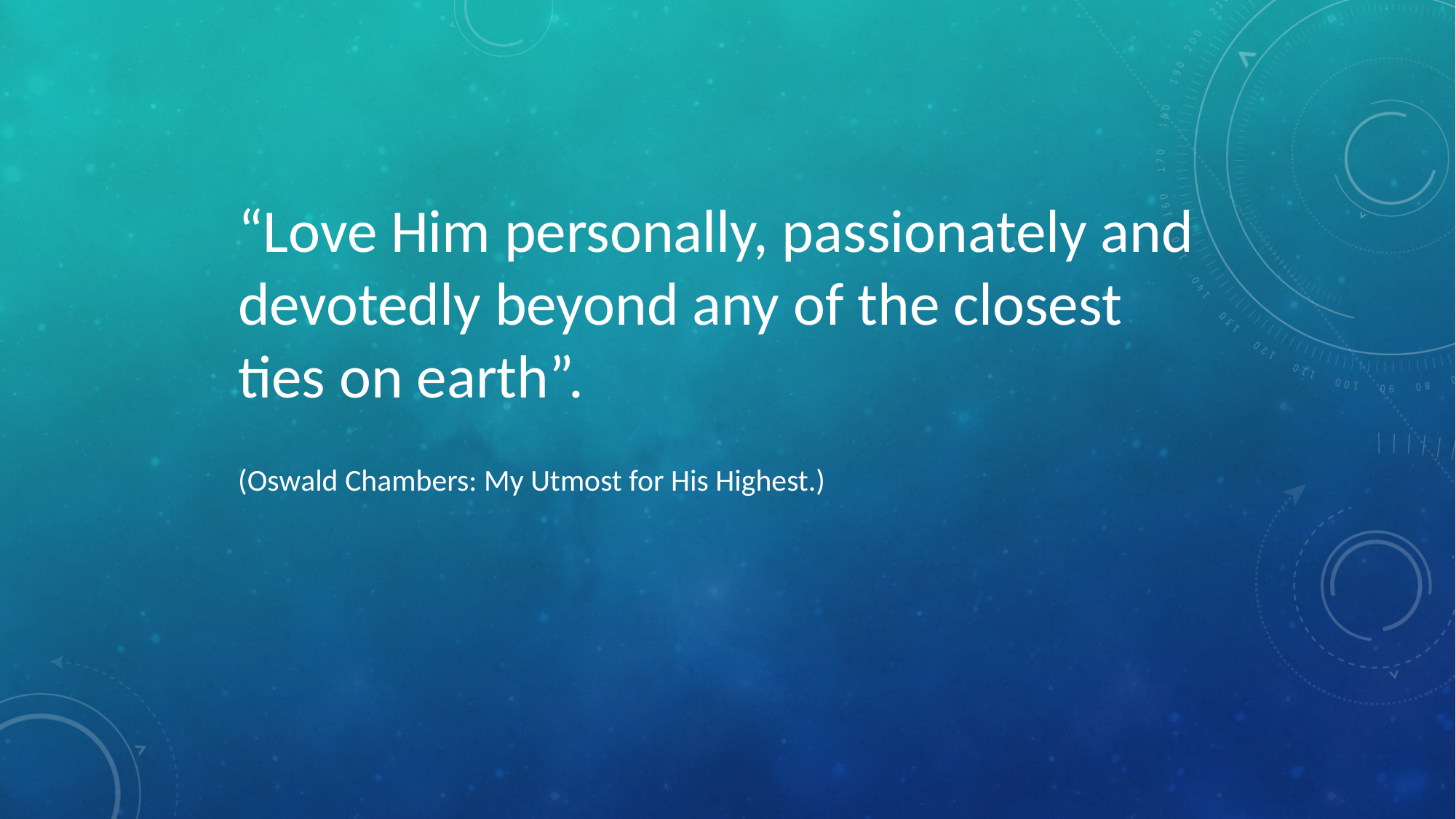

“Love Him personally, passionately and devotedly beyond any of the closest ties on earth”.

(Oswald Chambers: My Utmost for His Highest.)